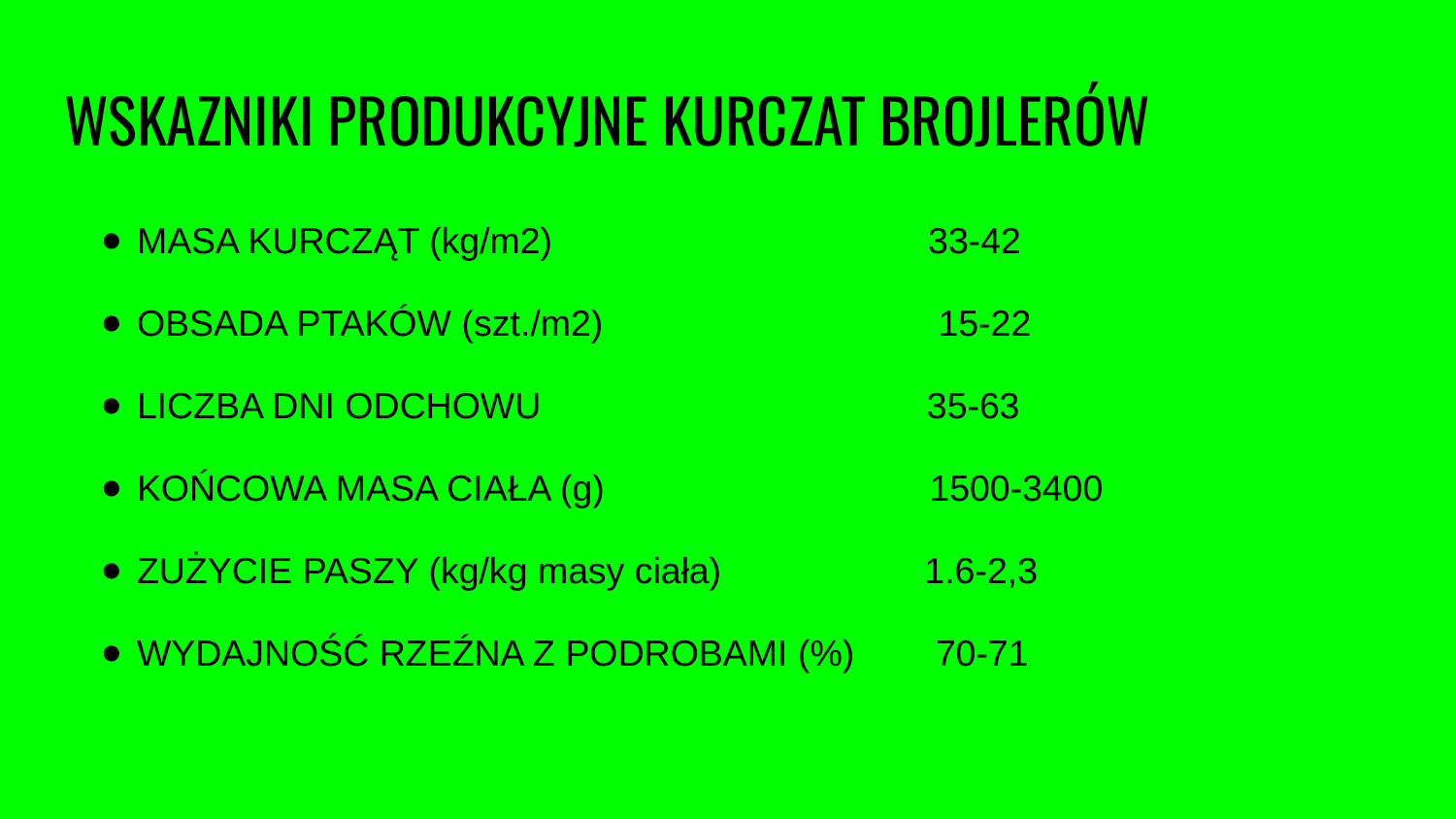

# WSKAZNIKI PRODUKCYJNE KURCZAT BROJLERÓW

MASA KURCZĄT (kg/m2)                                     33-42
OBSADA PTAKÓW (szt./m2)                                 15-22
LICZBA DNI ODCHOWU                                      35-63
KOŃCOWA MASA CIAŁA (g)                                1500-3400
ZUŻYCIE PASZY (kg/kg masy ciała)                    1.6-2,3
WYDAJNOŚĆ RZEŹNA Z PODROBAMI (%)        70-71